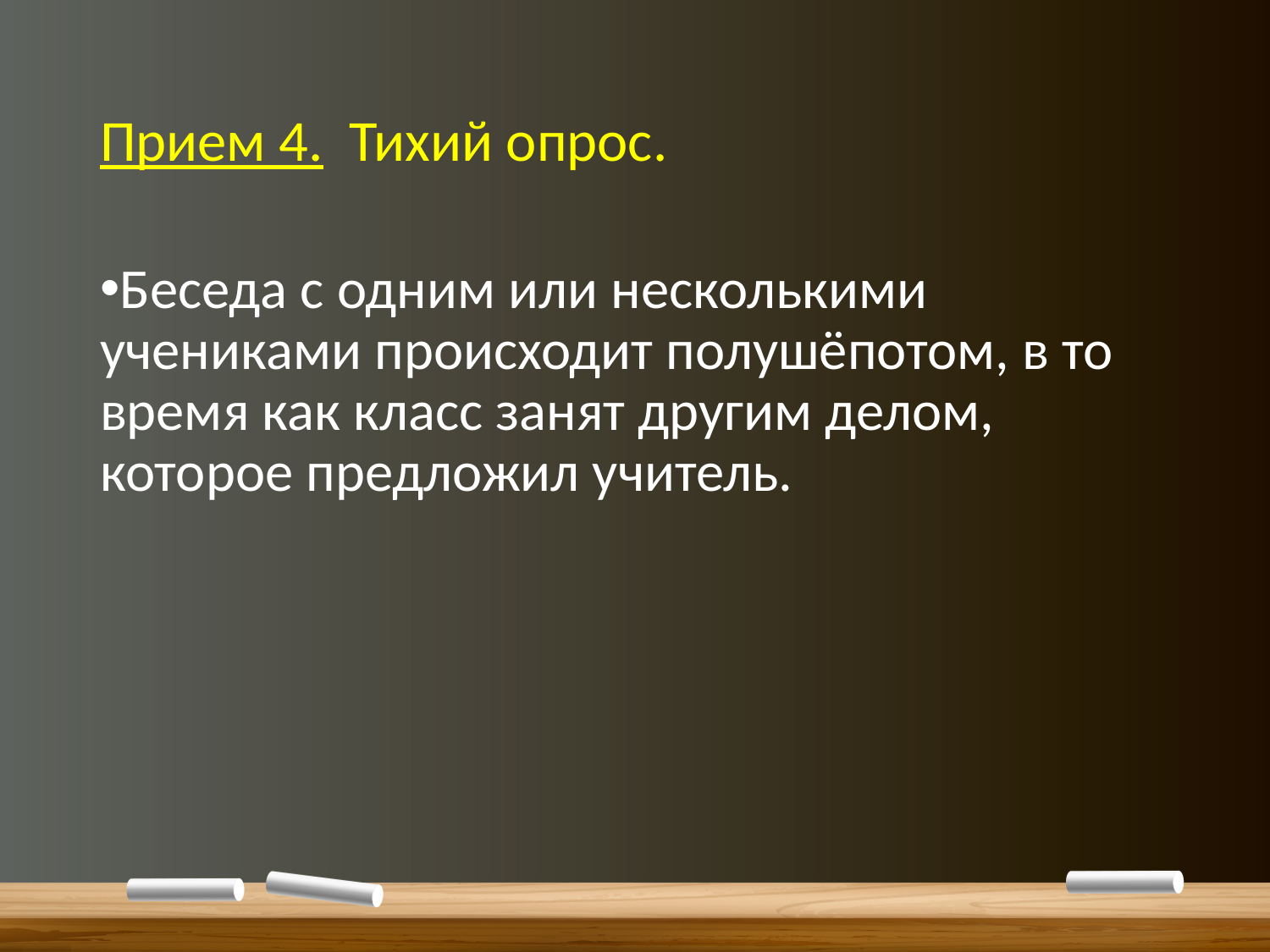

# Прием 4.  Тихий опрос.
Беседа с одним или несколькими учениками происходит полушёпотом, в то время как класс занят другим делом, которое предложил учитель.